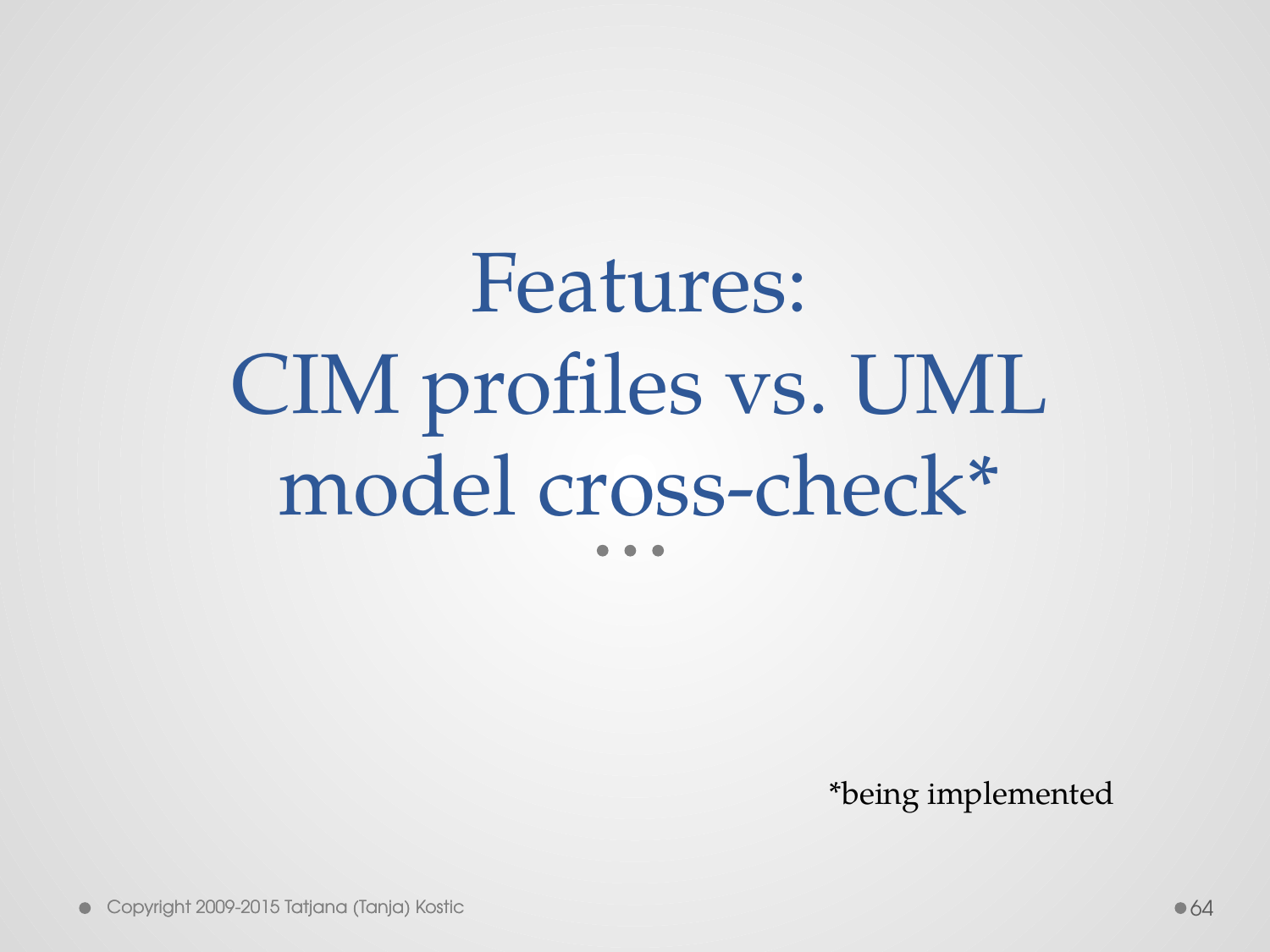

# Features: CIM profiles vs. UML model cross-check*

*being implemented
64